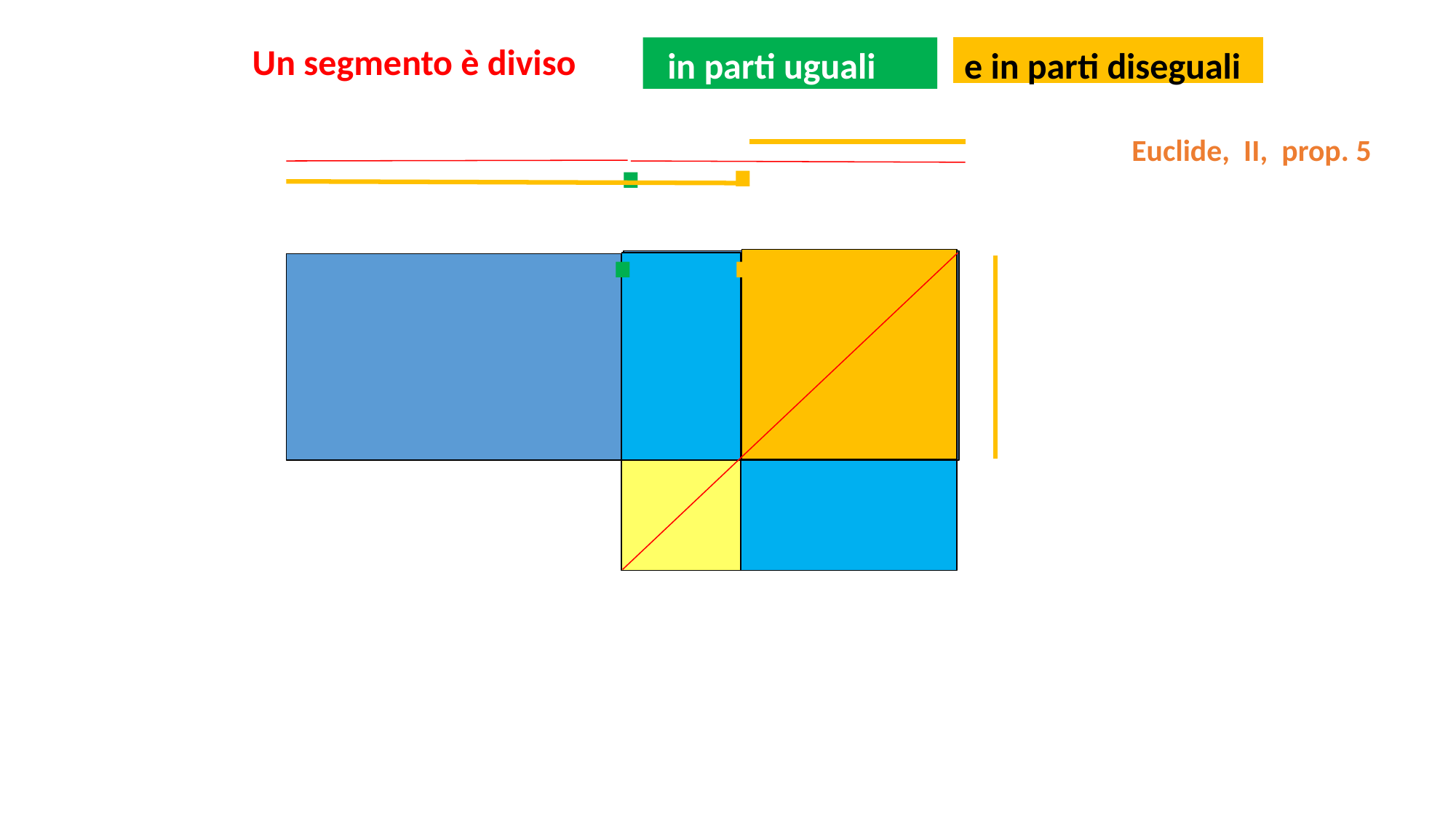

Un segmento è diviso
.
.
  in parti uguali
e in parti diseguali
Euclide,  II,  prop. 5
.
.